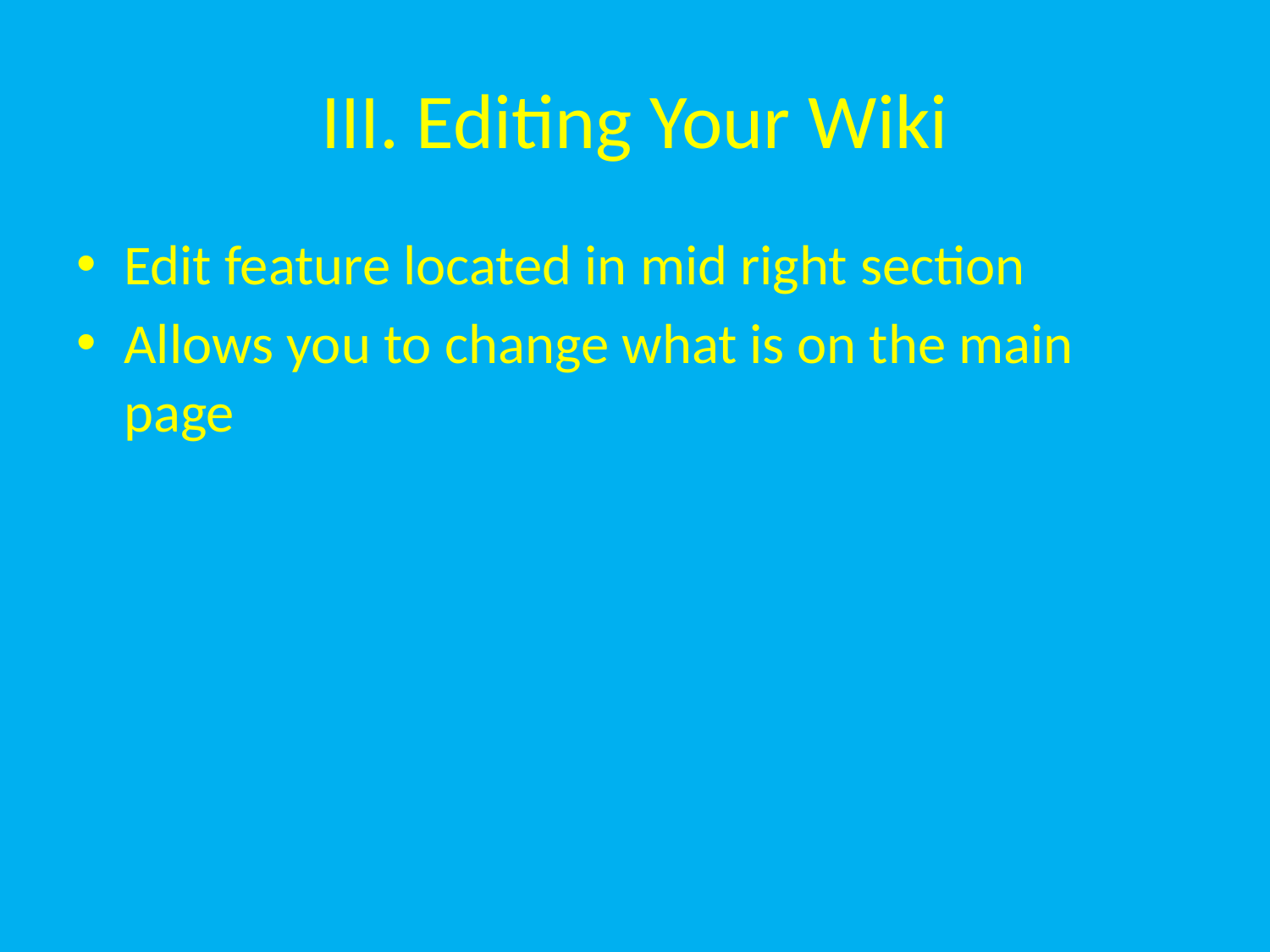

# III. Editing Your Wiki
Edit feature located in mid right section
Allows you to change what is on the main page